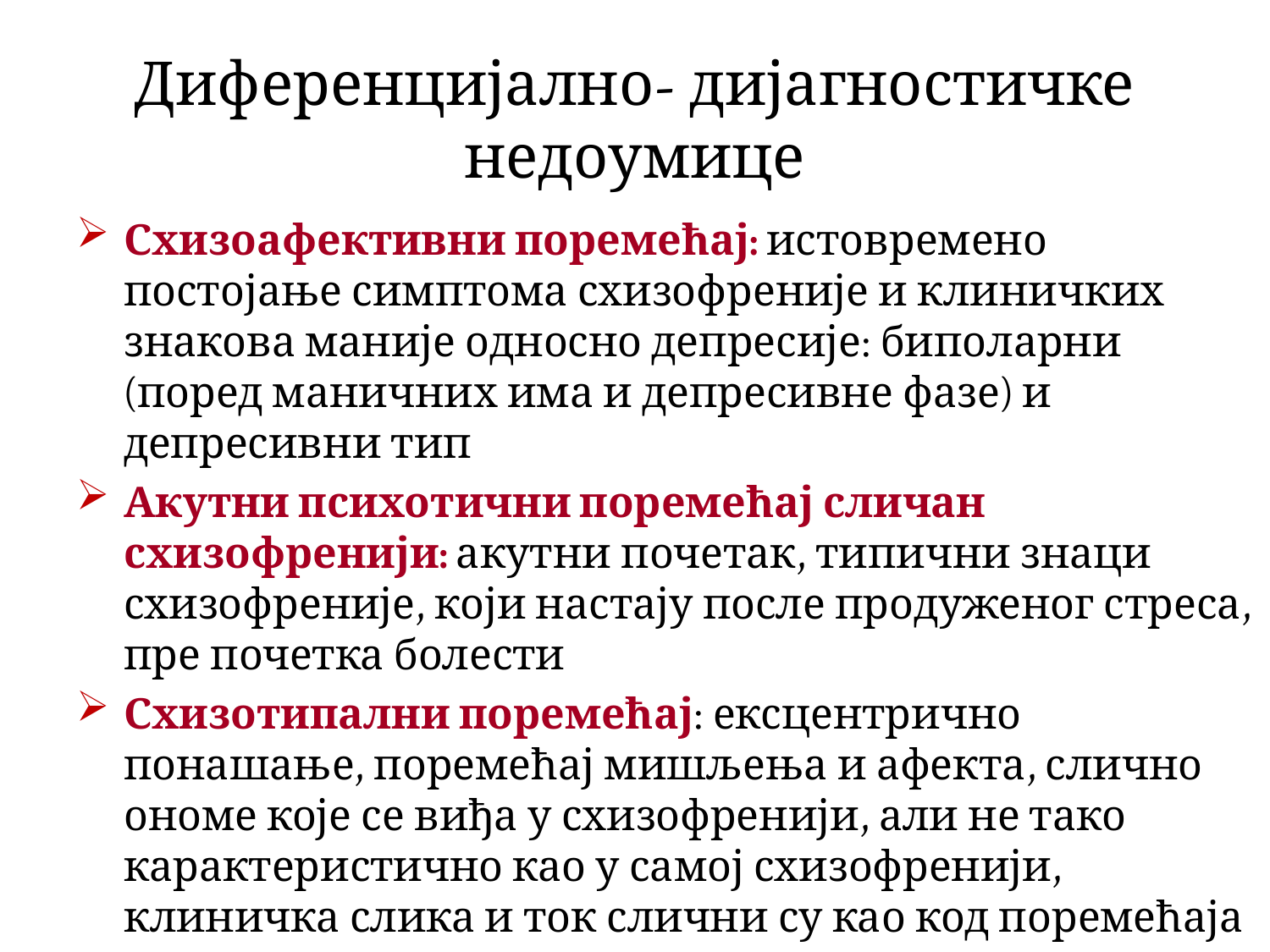

# Диференцијално- дијагностичке недоумице
Схизоафективни поремећај: истовремено постојање симптома схизофреније и клиничких знакова маније односно депресије: биполарни (поред маничних има и депресивне фазе) и депресивни тип
Акутни психотични поремећај сличан схизофренији: акутни почетак, типични знаци схизофреније, који настају после продуженог стреса, пре почетка болести
Схизотипални поремећај: ексцентрично понашање, поремећај мишљења и афекта, слично ономе које се виђа у схизофренији, али не тако карактеристично као у самој схизофренији, клиничка слика и ток слични су као код поремећаја личности
Адолесцентна криза: квантитативне и квалитативне разлике, дуже праћење како би се избегла стигматизација